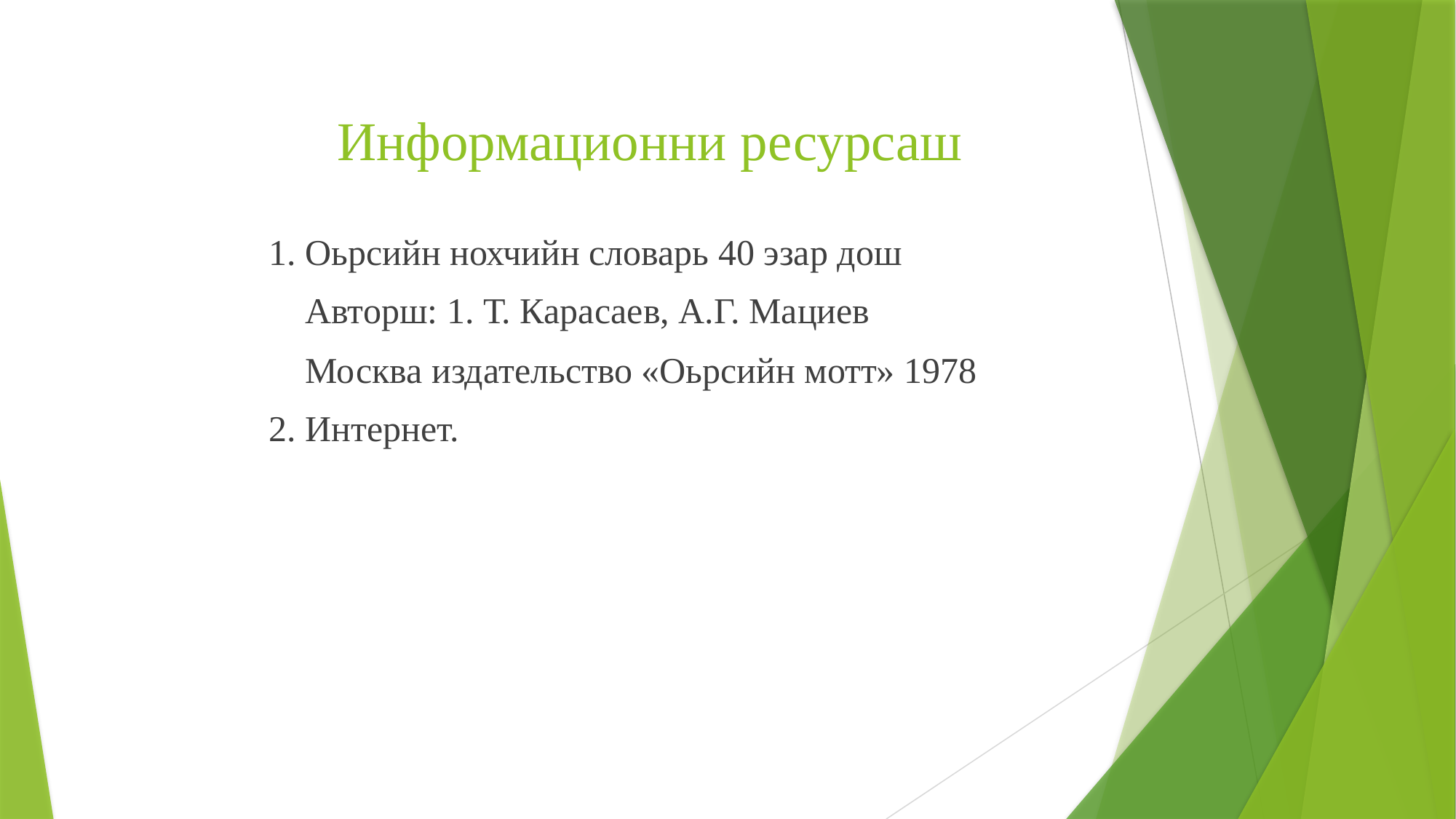

# Информационни ресурсаш
1. Оьрсийн нохчийн словарь 40 эзар дош
    Авторш: 1. Т. Карасаев, А.Г. Мациев
    Москва издательство «Оьрсийн мотт» 1978
2. Интернет.